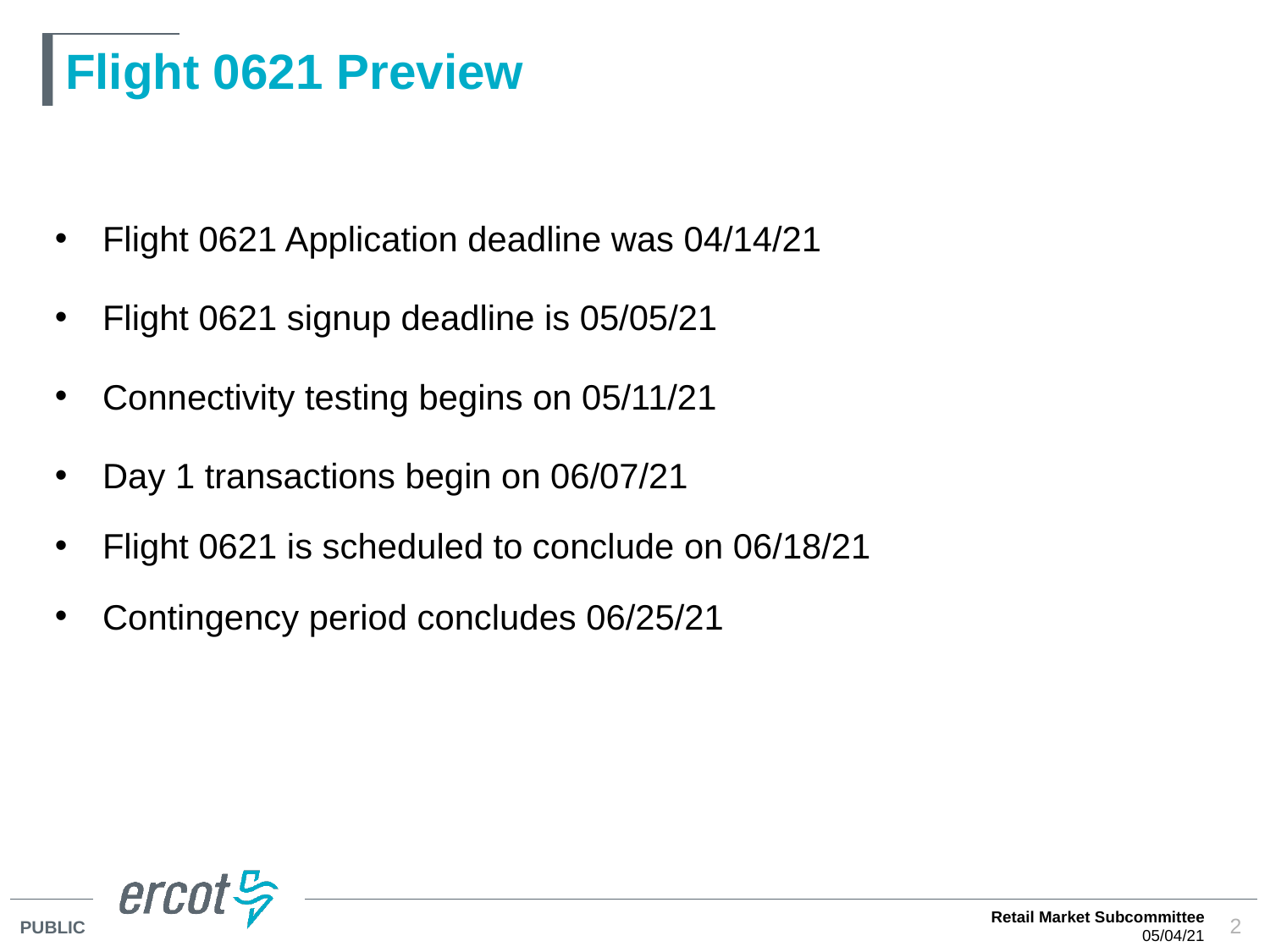

# Flight 0621 Preview
Flight 0621 Application deadline was 04/14/21
Flight 0621 signup deadline is 05/05/21
Connectivity testing begins on 05/11/21
Day 1 transactions begin on 06/07/21
Flight 0621 is scheduled to conclude on 06/18/21
Contingency period concludes 06/25/21
Retail Market Subcommittee
05/04/21
2